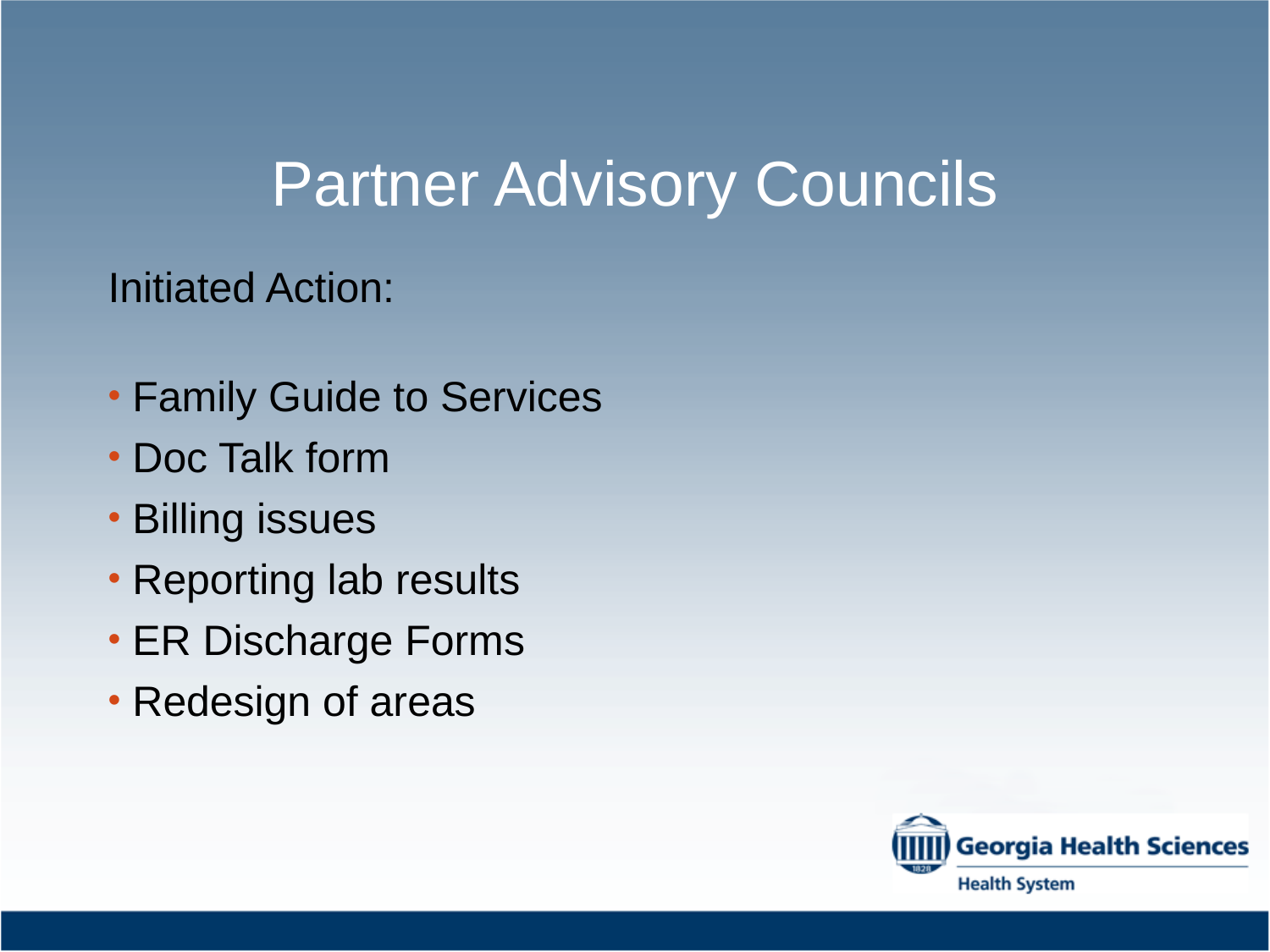

# Partner Advisory Councils
Initiated Action:

 Family Guide to Services
 Doc Talk form
 Billing issues
 Reporting lab results
 ER Discharge Forms
 Redesign of areas